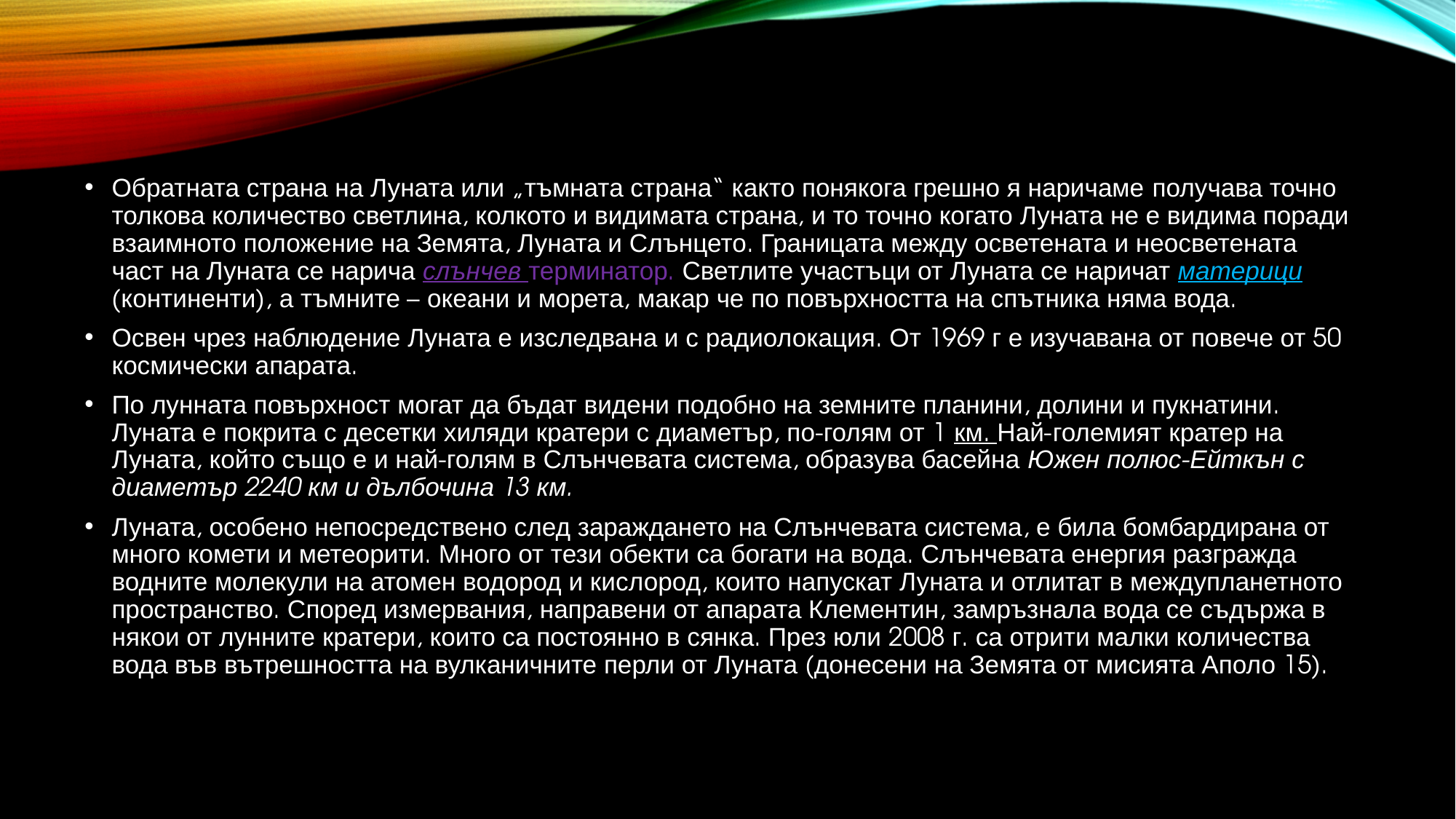

Обратната страна на Луната или „тъмната страна“ както понякога грешно я наричаме получава точно толкова количество светлина, колкото и видимата страна, и то точно когато Луната не е видима поради взаимното положение на Земята, Луната и Слънцето. Границата между осветената и неосветената част на Луната се нарича слънчев терминатор. Светлите участъци от Луната се наричат материци (континенти), а тъмните – океани и морета, макар че по повърхността на спътника няма вода.
Освен чрез наблюдение Луната е изследвана и с радиолокация. От 1969 г е изучавана от повече от 50 космически апарата.
По лунната повърхност могат да бъдат видени подобно на земните планини, долини и пукнатини. Луната е покрита с десетки хиляди кратери с диаметър, по-голям от 1 км. Най-големият кратер на Луната, който също е и най-голям в Слънчевата система, образува басейна Южен полюс-Ейткън с диаметър 2240 км и дълбочина 13 км.
Луната, особено непосредствено след зараждането на Слънчевата система, е била бомбардирана от много комети и метеорити. Много от тези обекти са богати на вода. Слънчевата енергия разгражда водните молекули на атомен водород и кислород, които напускат Луната и отлитат в междупланетното пространство. Според измервания, направени от апарата Клементин, замръзнала вода се съдържа в някои от лунните кратери, които са постоянно в сянка. През юли 2008 г. са отрити малки количества вода във вътрешността на вулканичните перли от Луната (донесени на Земята от мисията Аполо 15).